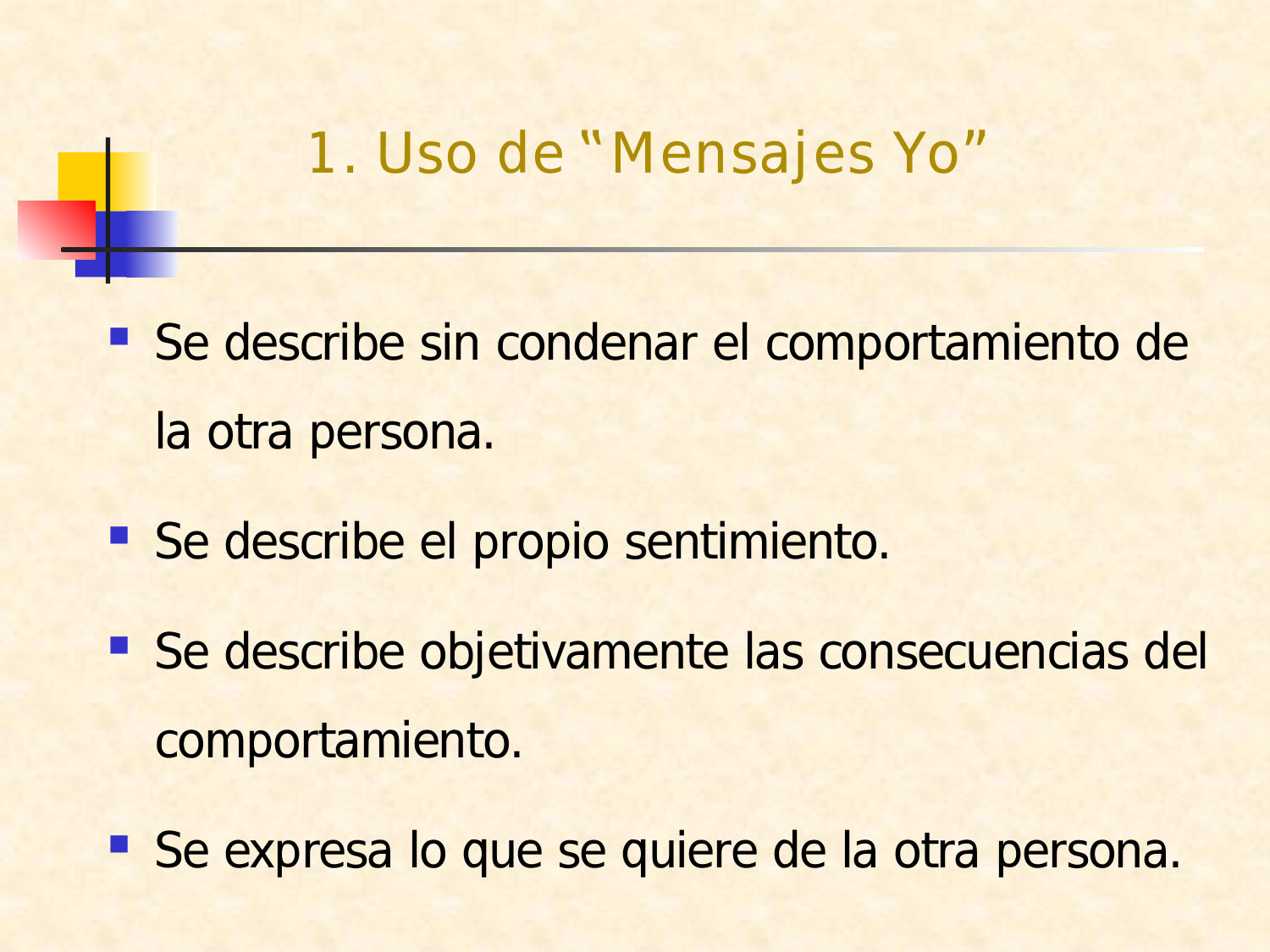

# 1. Uso de “Mensajes Yo”
Se describe sin condenar el comportamiento de la otra persona.
Se describe el propio sentimiento.
Se describe objetivamente las consecuencias del comportamiento.
Se expresa lo que se quiere de la otra persona.